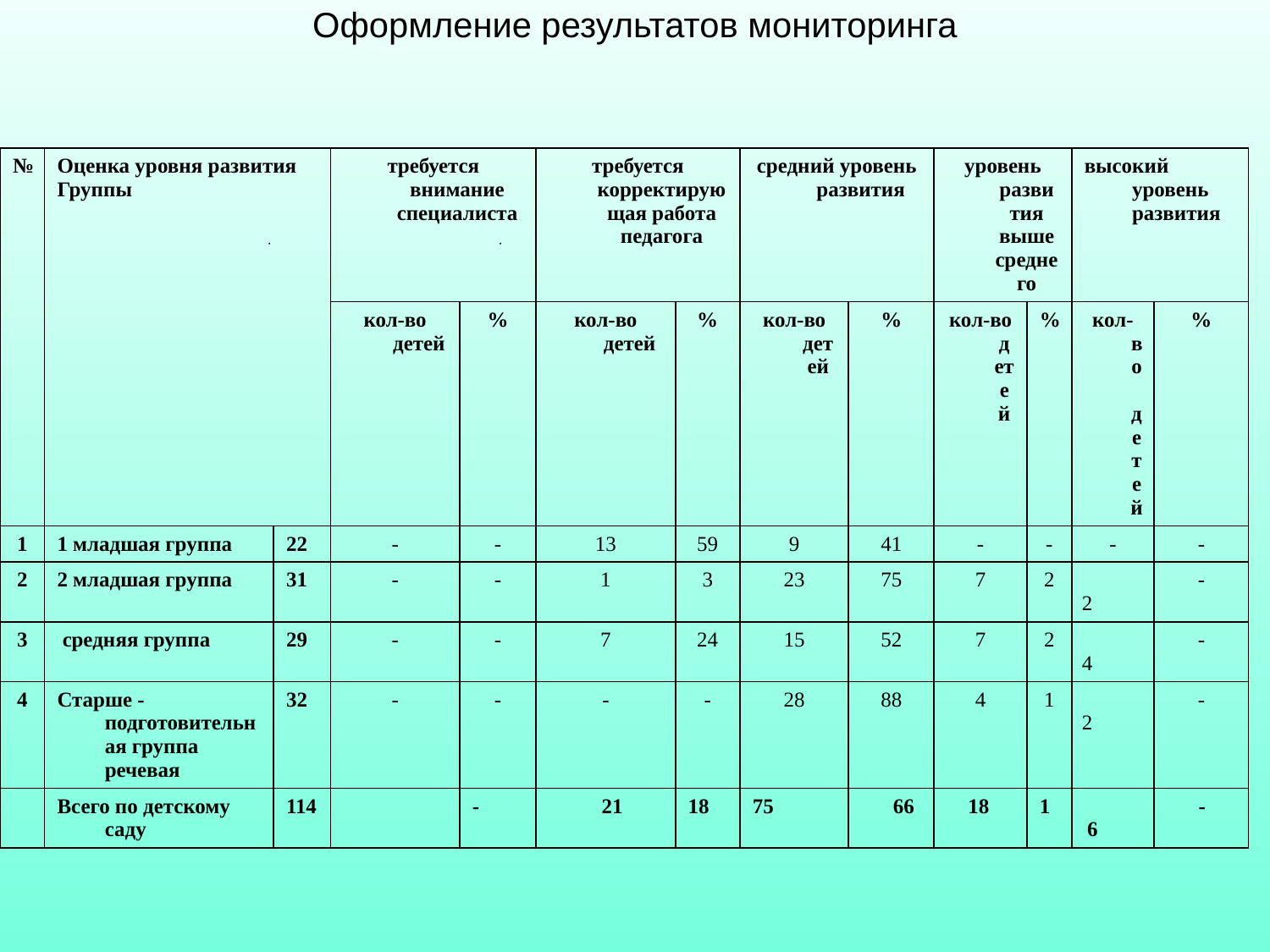

# Оформление результатов мониторинга
| № | Оценка уровня развития Группы |  | требуется внимание специалиста |  | требуется корректирующая работа педагога |  | средний уровень развития |  | уровень развития выше среднего |  | высокий уровень развития |  |
| --- | --- | --- | --- | --- | --- | --- | --- | --- | --- | --- | --- | --- |
|  |  |  | кол-во детей | % | кол-во детей | % | кол-во детей | % | кол-во детей | % | кол-во детей | % |
| 1 | 1 младшая группа | 22 | - | - | 13 | 59 | 9 | 41 | - | - | - | - |
| 2 | 2 младшая группа | 31 | - | - | 1 | 3 | 23 | 75 | 7 | 22 |  | - |
| 3 | средняя группа | 29 | - | - | 7 | 24 | 15 | 52 | 7 | 24 |  | - |
| 4 | Старше - подготовительная группа речевая | 32 | - | - | - | - | 28 | 88 | 4 | 12 |  | - |
|  | Всего по детскому саду | 114 |  | - | 21 | 18 | 75 | 66 | 18 | 16 |  | - |